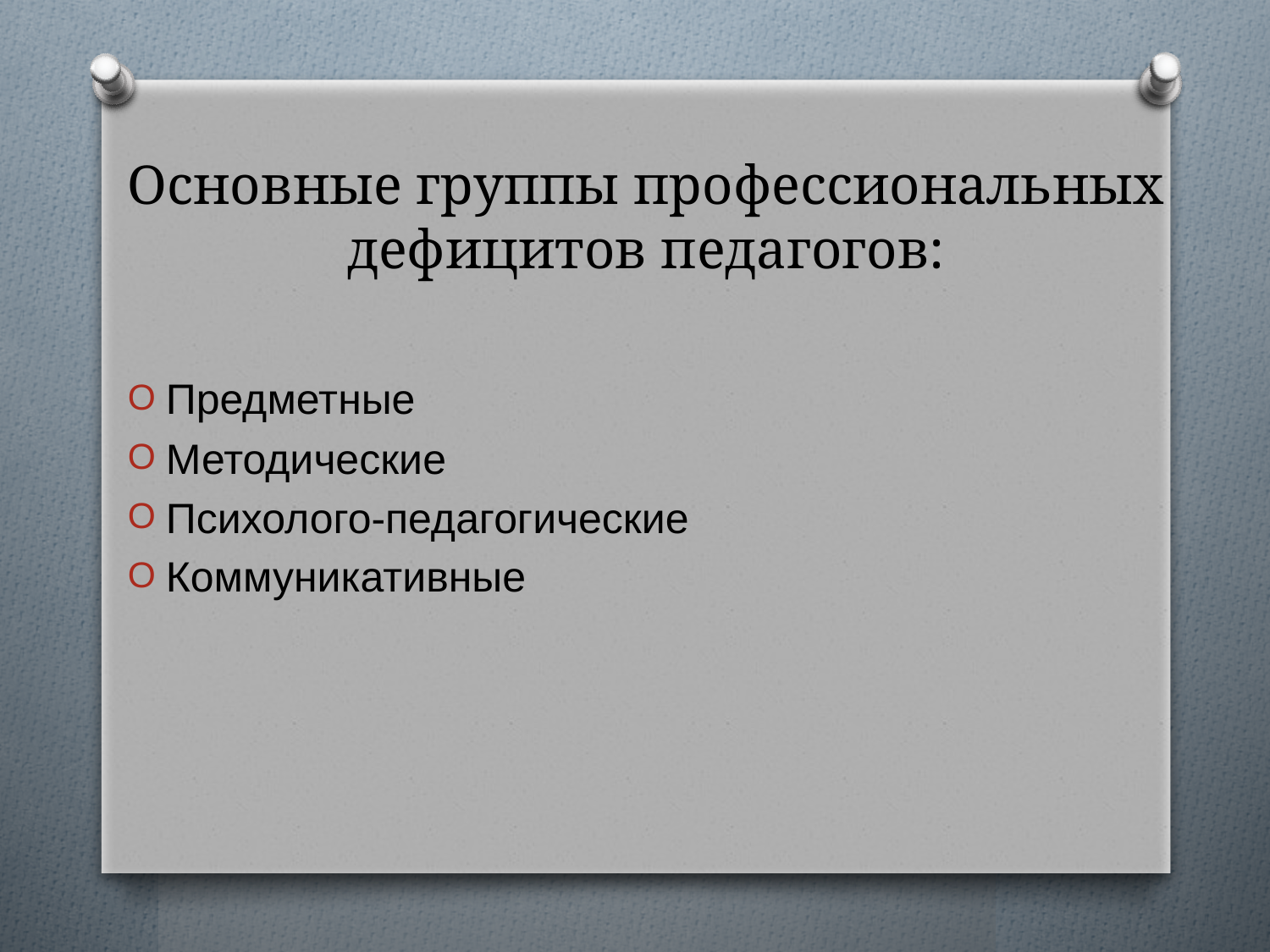

# Основные группы профессиональных дефицитов педагогов:
Предметные
Методические
Психолого-педагогические
Коммуникативные